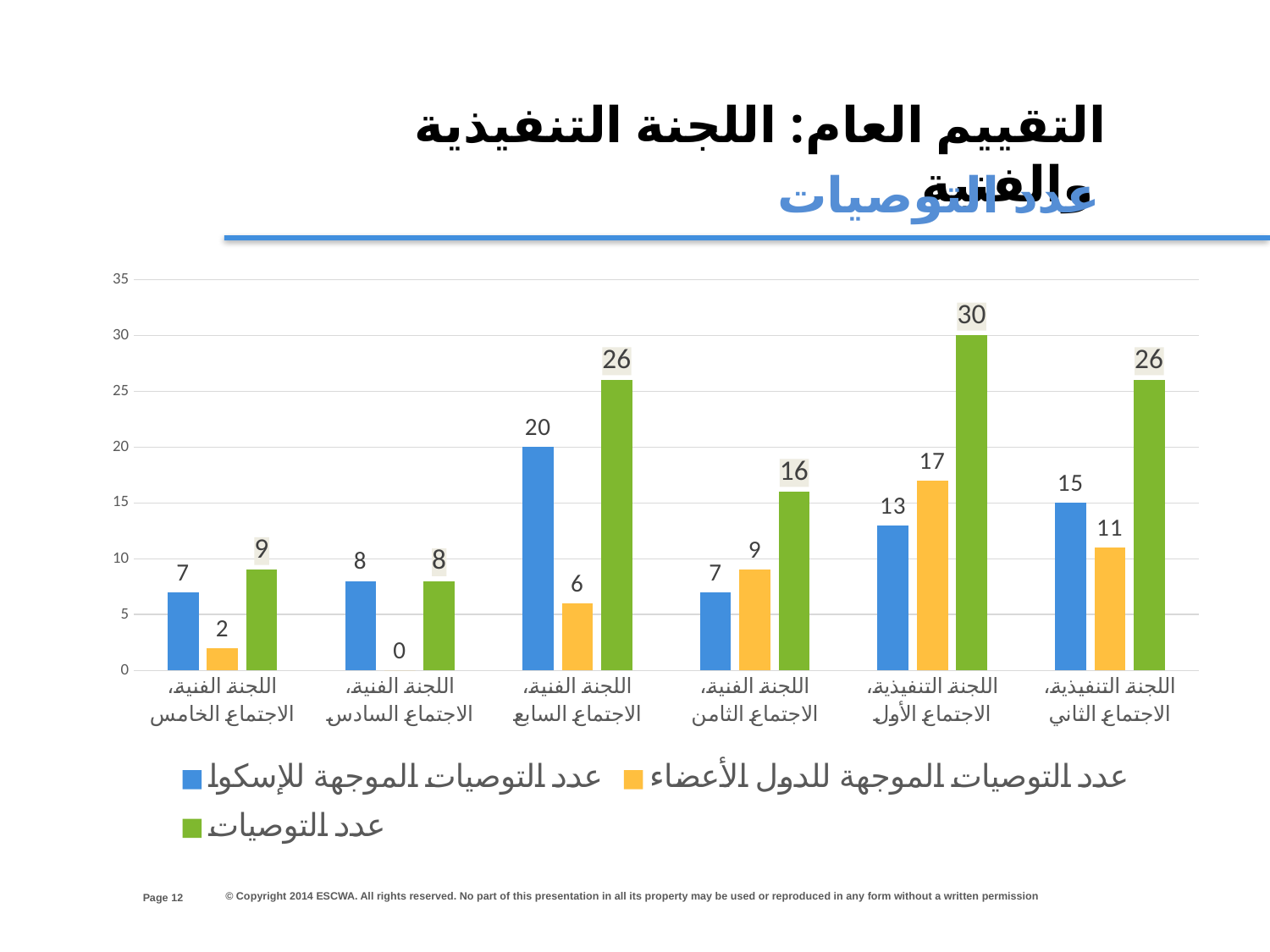

التقييم العام: اللجنة التنفيذية والفنية
عدد التوصيات

### Chart

| Category | عدد التوصيات الموجهة للإسكوا | عدد التوصيات الموجهة للدول الأعضاء | عدد التوصيات |
|---|---|---|---|
| اللجنة الفنية، الاجتماع الخامس | 7.0 | 2.0 | 9.0 |
| اللجنة الفنية، الاجتماع السادس | 8.0 | 0.0 | 8.0 |
| اللجنة الفنية، الاجتماع السابع | 20.0 | 6.0 | 26.0 |
| اللجنة الفنية، الاجتماع الثامن | 7.0 | 9.0 | 16.0 |
| اللجنة التنفيذية، الاجتماع الأول | 13.0 | 17.0 | 30.0 |
| اللجنة التنفيذية، الاجتماع الثاني | 15.0 | 11.0 | 26.0 |